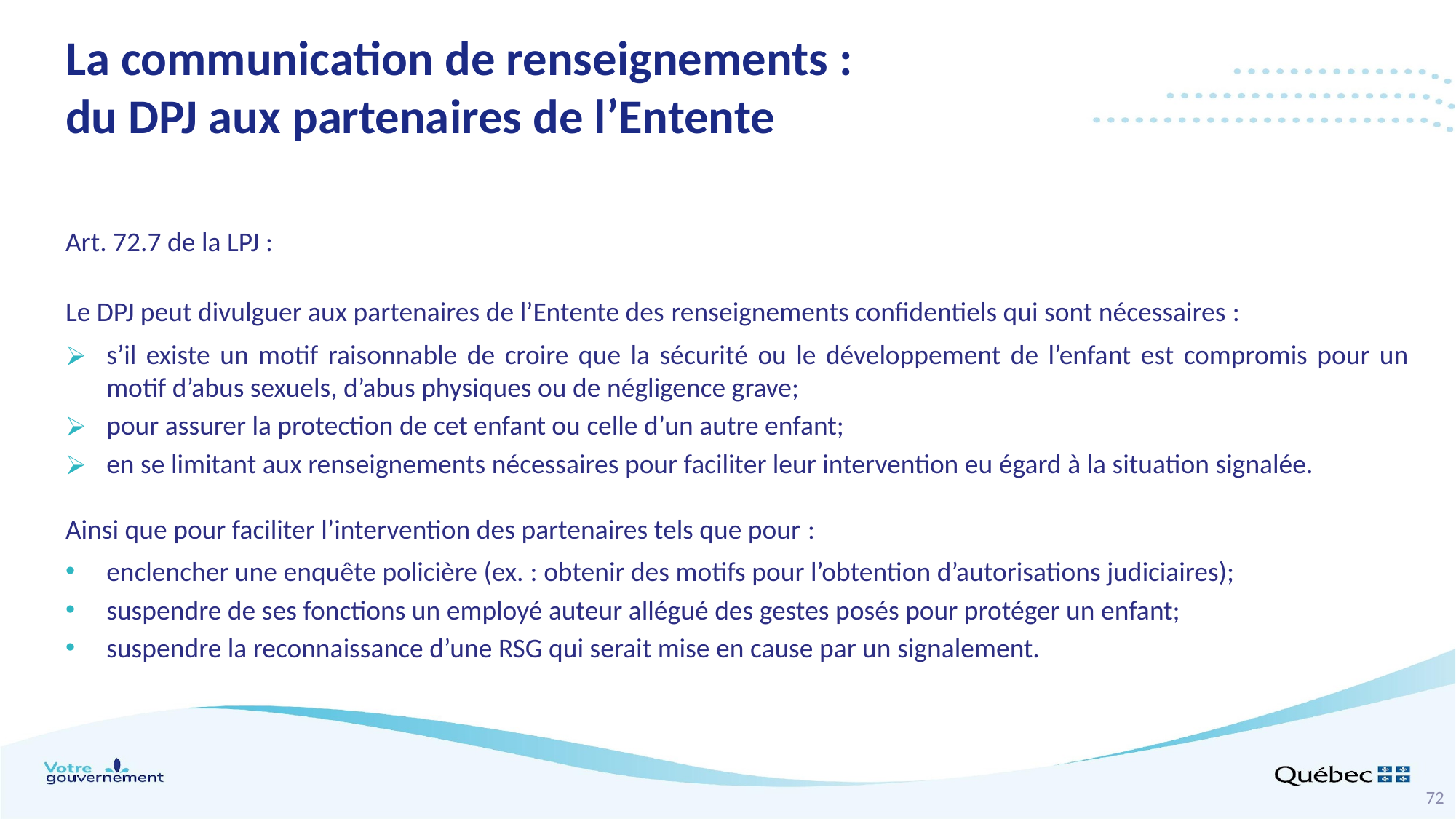

La communication de renseignements :
du DPJ aux partenaires de l’Entente

Art. 72.7 de la LPJ :

Le DPJ peut divulguer aux partenaires de l’Entente des renseignements confidentiels qui sont nécessaires :
s’il existe un motif raisonnable de croire que la sécurité ou le développement de l’enfant est compromis pour un motif d’abus sexuels, d’abus physiques ou de négligence grave;
pour assurer la protection de cet enfant ou celle d’un autre enfant;
en se limitant aux renseignements nécessaires pour faciliter leur intervention eu égard à la situation signalée.

Ainsi que pour faciliter l’intervention des partenaires tels que pour :
enclencher une enquête policière (ex. : obtenir des motifs pour l’obtention d’autorisations judiciaires);
suspendre de ses fonctions un employé auteur allégué des gestes posés pour protéger un enfant;
suspendre la reconnaissance d’une RSG qui serait mise en cause par un signalement.

72